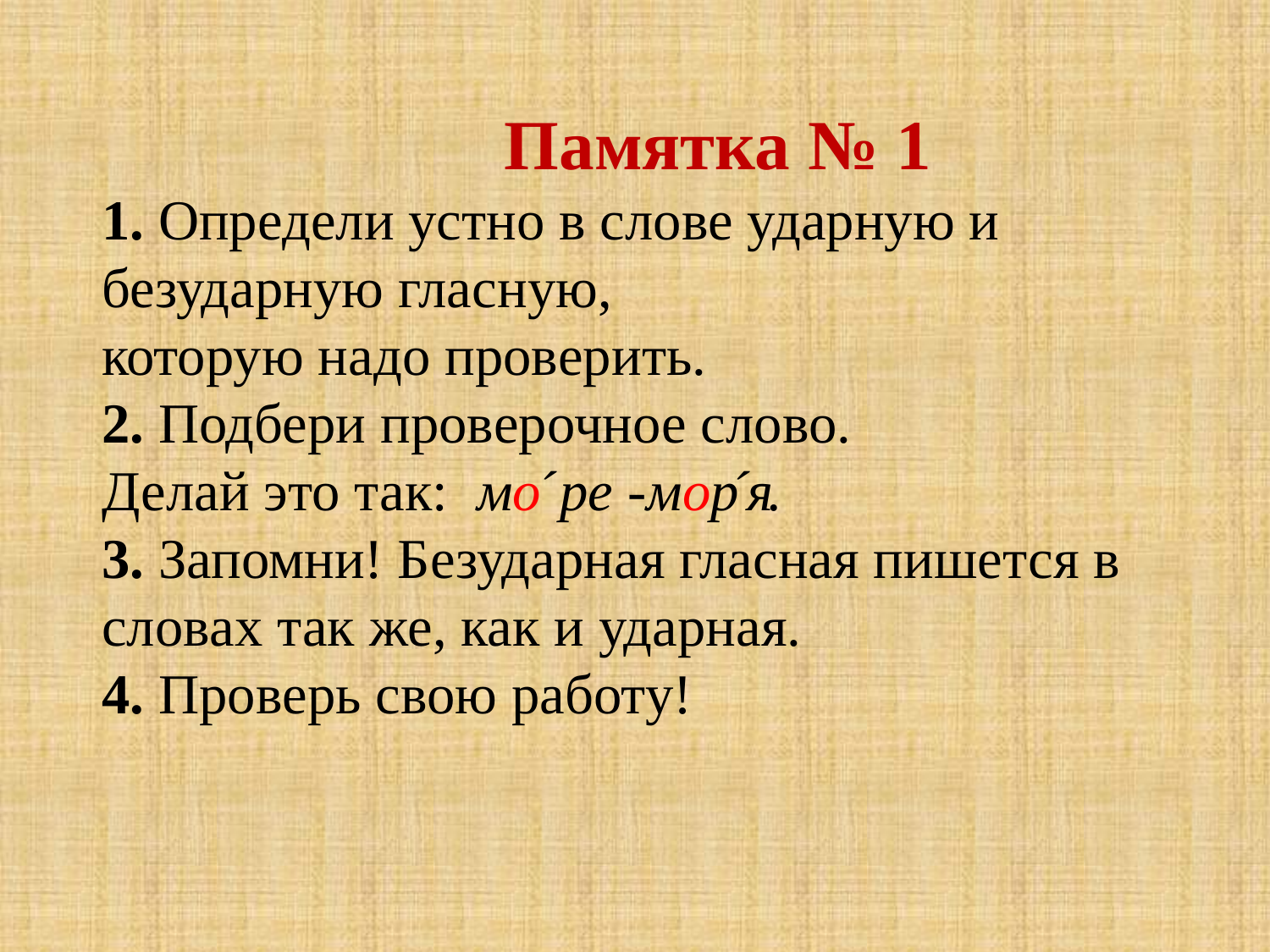

Памятка № 1
1. Определи устно в слове ударную и безударную гласную,
которую надо проверить.
2. Подбери проверочное слово.
Делай это так:  моˊре -морˊя.
3. Запомни! Безударная гласная пишется в словах так же, как и ударная.
4. Проверь свою работу!